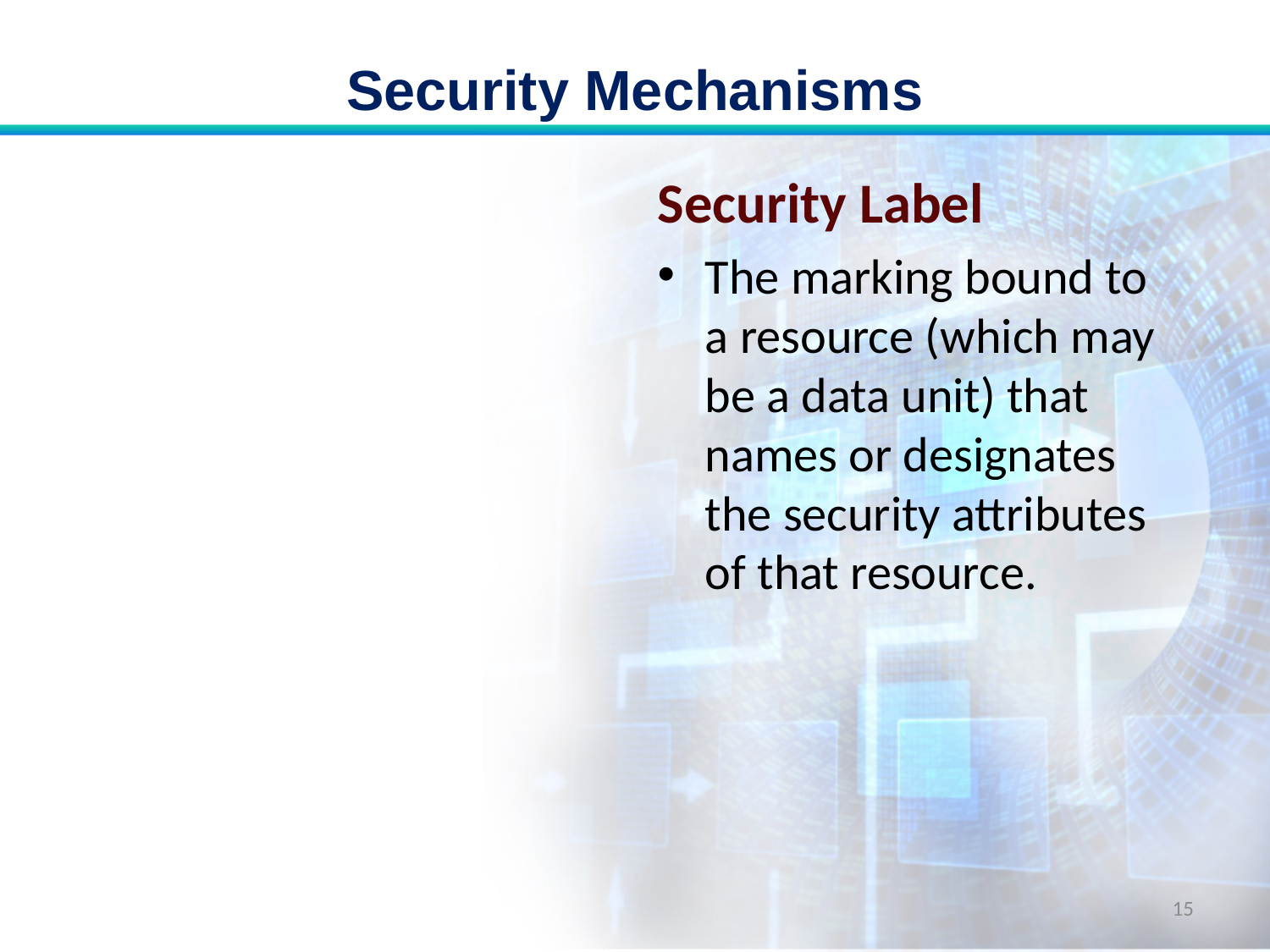

# Security Mechanisms
Security Label
The marking bound to a resource (which may be a data unit) that names or designates the security attributes of that resource.

15